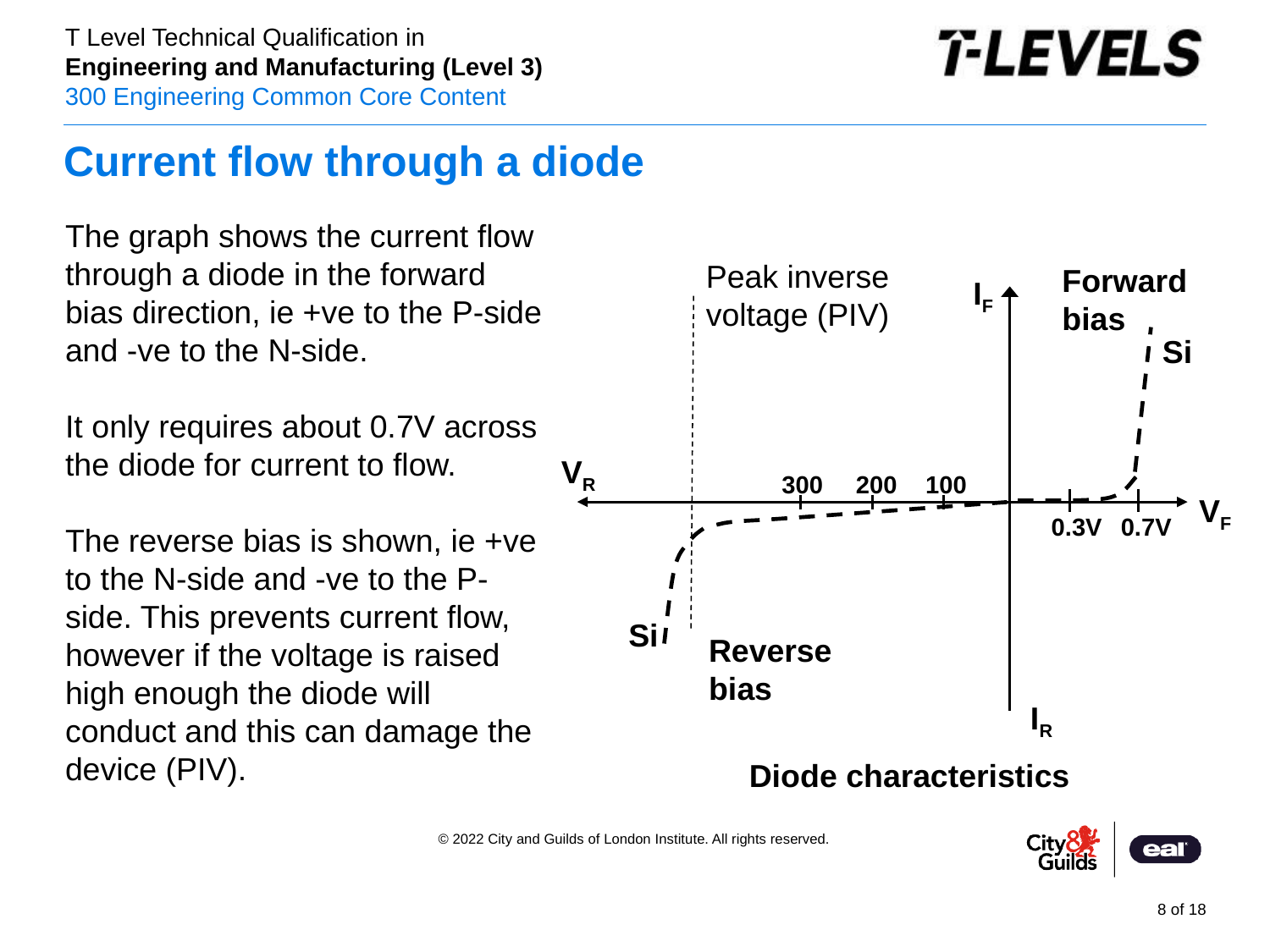

# Current flow through a diode
The graph shows the current flow through a diode in the forward bias direction, ie +ve to the P-side and -ve to the N-side.

It only requires about 0.7V across the diode for current to flow.

The reverse bias is shown, ie +ve to the N-side and -ve to the P-side. This prevents current flow, however if the voltage is raised high enough the diode will conduct and this can damage the device (PIV).
Peak inverse voltage (PIV)
Forward bias
IF
Si
VR
300
200
100

VF

0.7V
0.3V

Si
Reverse bias
IR
Diode characteristics